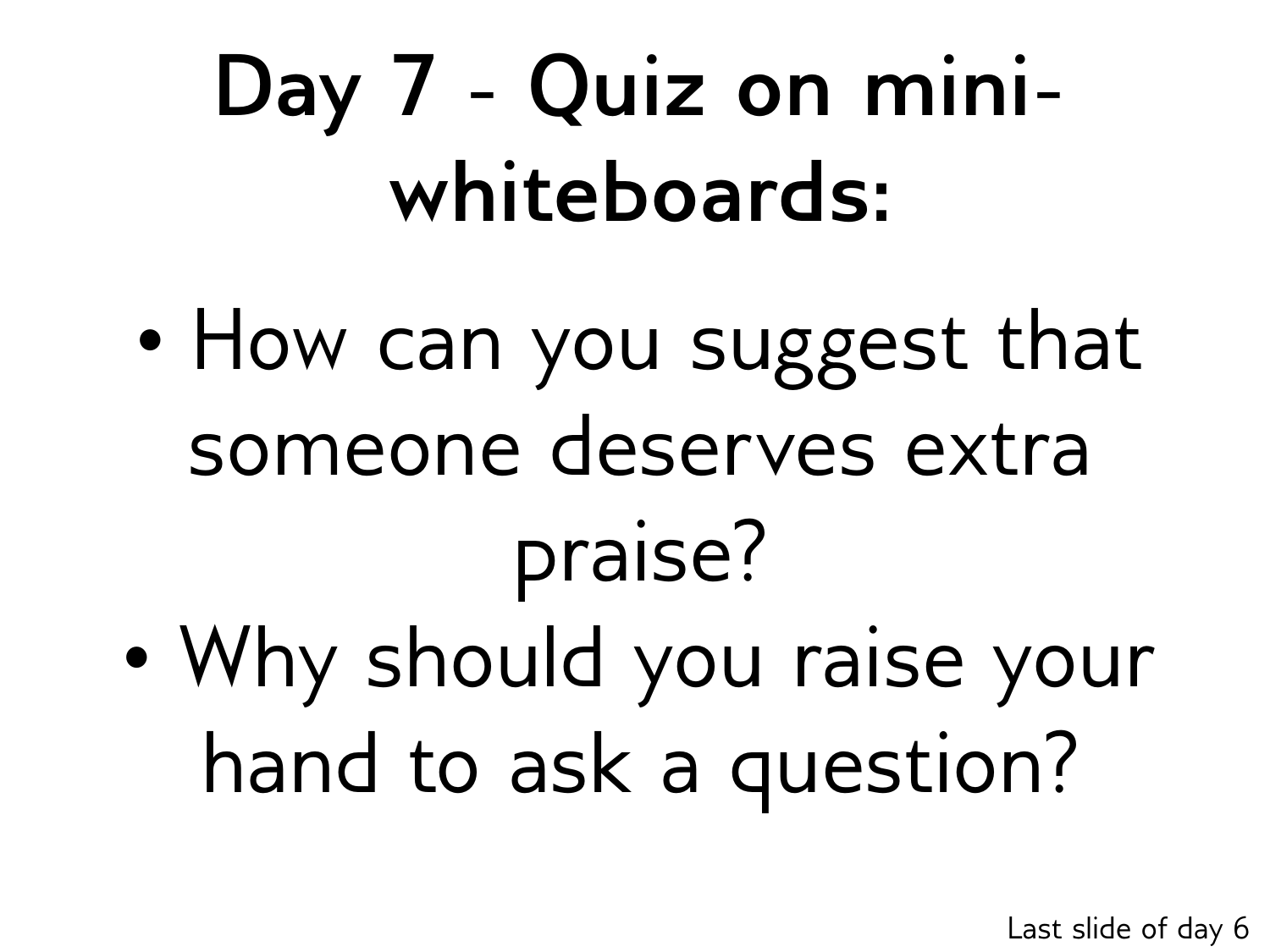

Day 7 - Quiz on mini-whiteboards:

• How can you suggest that someone deserves extra praise?
• Why should you raise your hand to ask a question?

Last slide of day 6